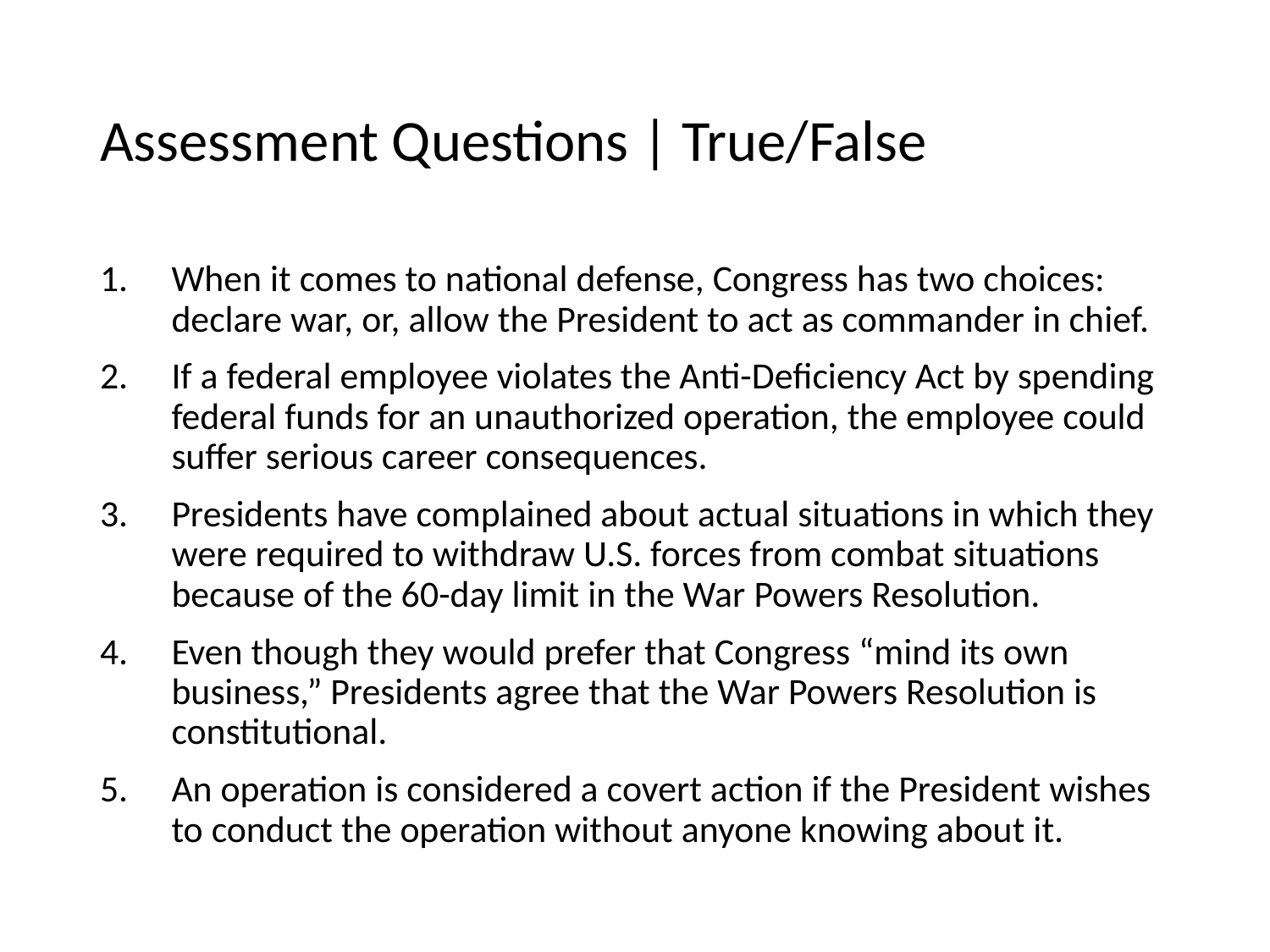

# Assessment Questions | True/False
When it comes to national defense, Congress has two choices:  declare war, or, allow the President to act as commander in chief.
If a federal employee violates the Anti-Deficiency Act by spending federal funds for an unauthorized operation, the employee could suffer serious career consequences.
Presidents have complained about actual situations in which they were required to withdraw U.S. forces from combat situations because of the 60-day limit in the War Powers Resolution.
Even though they would prefer that Congress “mind its own business,” Presidents agree that the War Powers Resolution is constitutional.
An operation is considered a covert action if the President wishes to conduct the operation without anyone knowing about it.